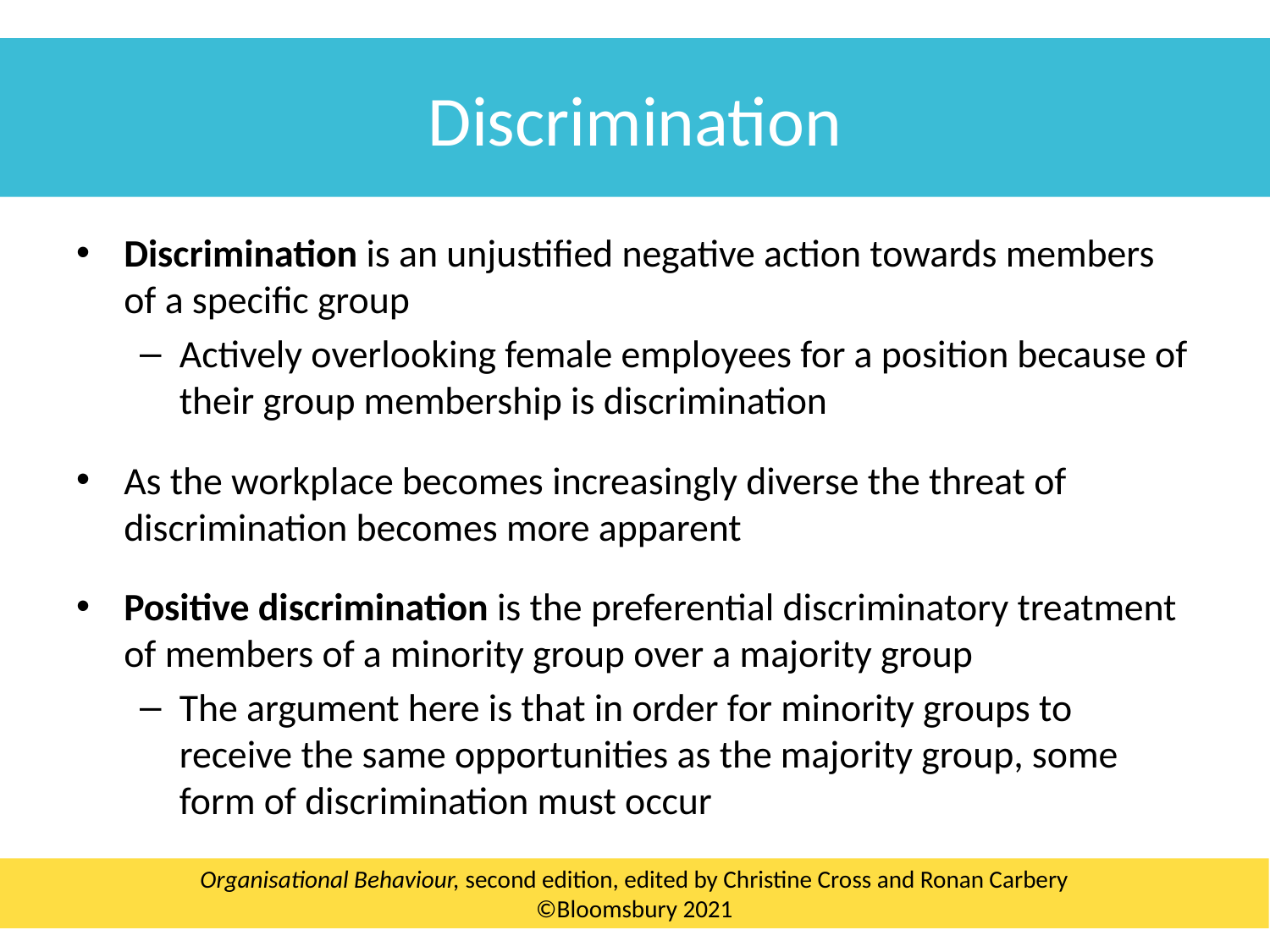

Discrimination
Discrimination is an unjustified negative action towards members of a specific group
Actively overlooking female employees for a position because of their group membership is discrimination

As the workplace becomes increasingly diverse the threat of discrimination becomes more apparent

Positive discrimination is the preferential discriminatory treatment of members of a minority group over a majority group
The argument here is that in order for minority groups to receive the same opportunities as the majority group, some form of discrimination must occur